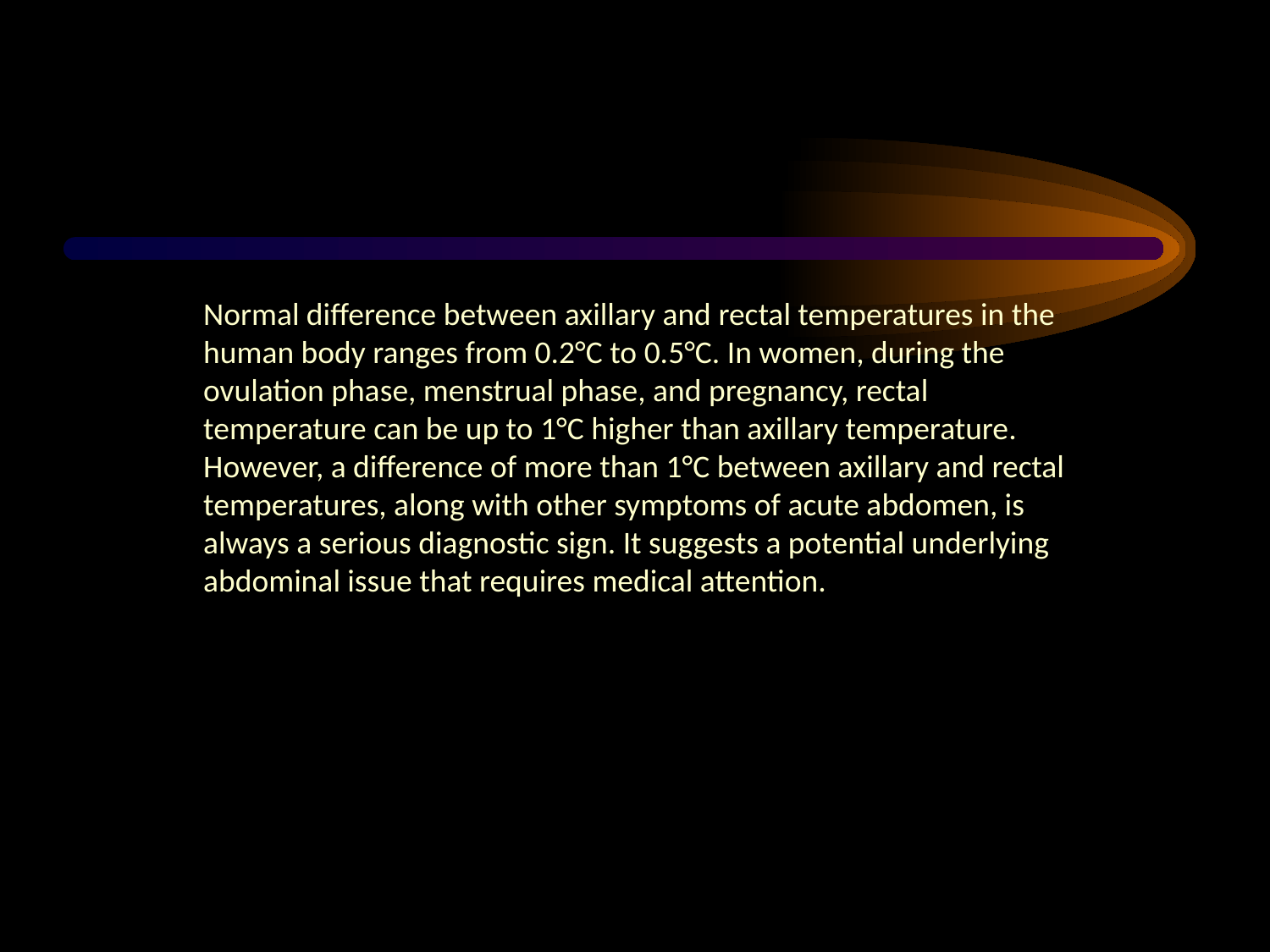

#
Normal difference between axillary and rectal temperatures in the human body ranges from 0.2°C to 0.5°C. In women, during the ovulation phase, menstrual phase, and pregnancy, rectal temperature can be up to 1°C higher than axillary temperature. However, a difference of more than 1°C between axillary and rectal temperatures, along with other symptoms of acute abdomen, is always a serious diagnostic sign. It suggests a potential underlying abdominal issue that requires medical attention.